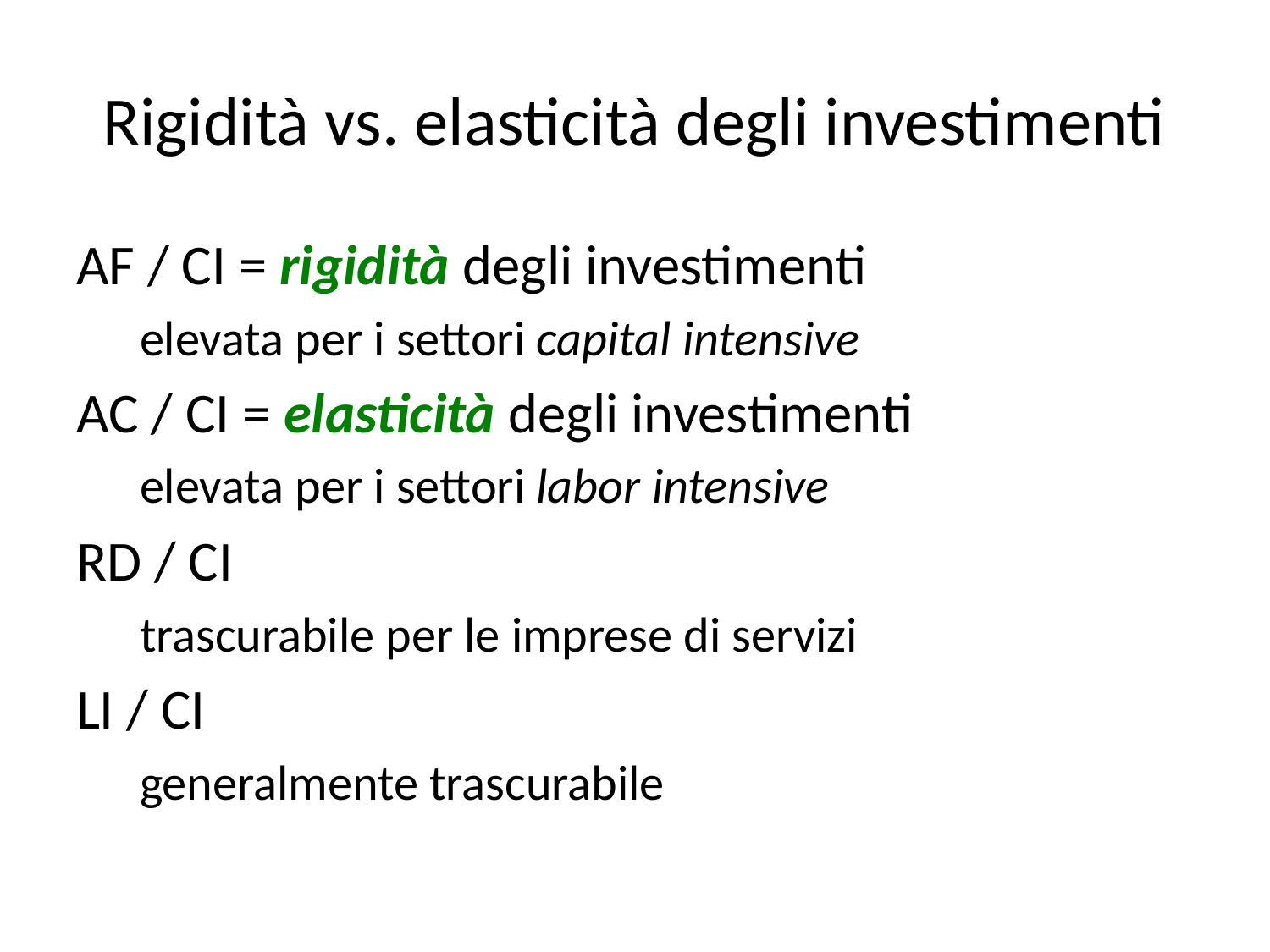

# Rigidità vs. elasticità degli investimenti
AF / CI = rigidità degli investimenti
elevata per i settori capital intensive
AC / CI = elasticità degli investimenti
elevata per i settori labor intensive
RD / CI
trascurabile per le imprese di servizi
LI / CI
generalmente trascurabile